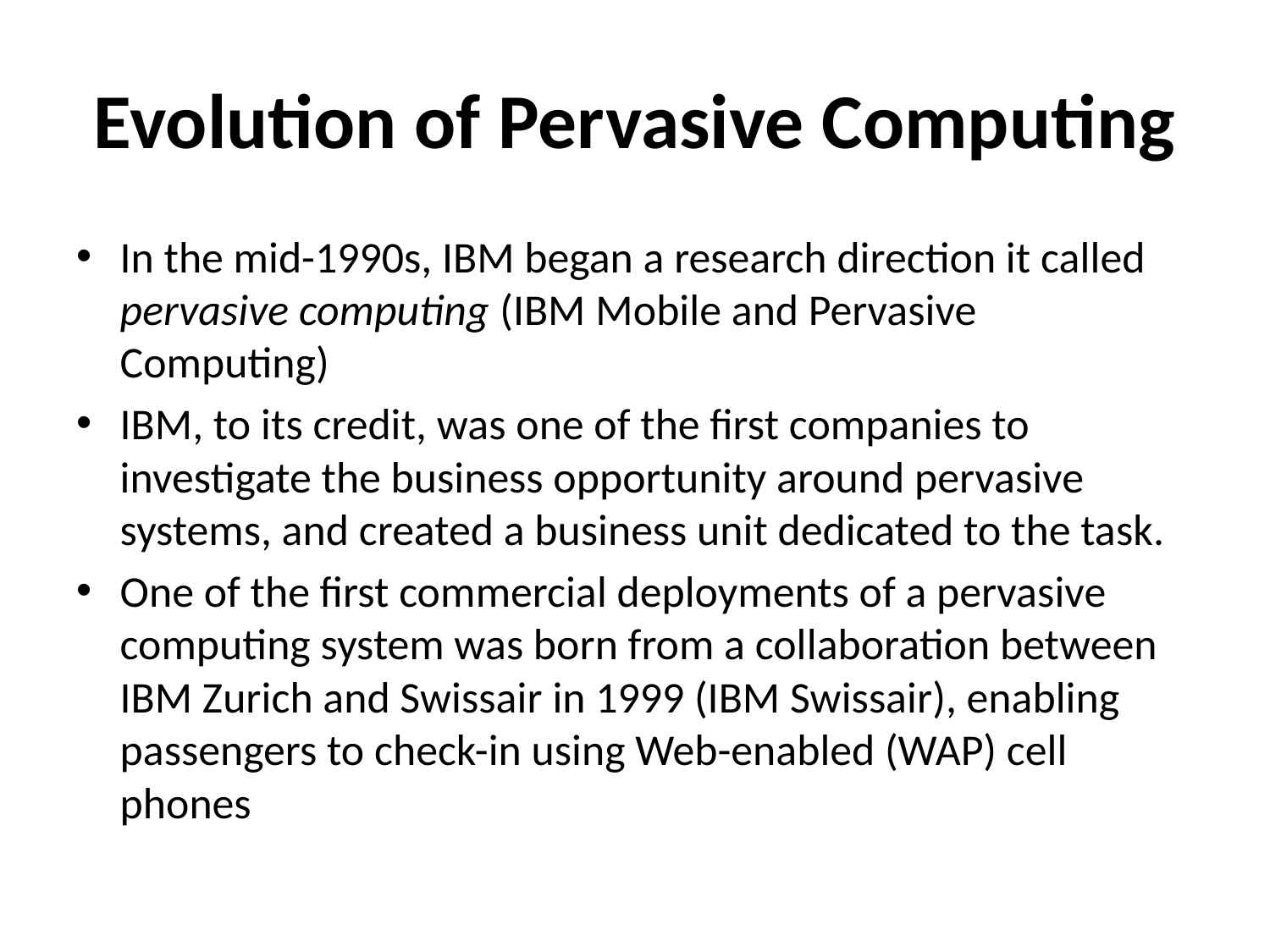

# Evolution of Pervasive Computing
In the mid-1990s, IBM began a research direction it called pervasive computing (IBM Mobile and Pervasive Computing)
IBM, to its credit, was one of the first companies to investigate the business opportunity around pervasive systems, and created a business unit dedicated to the task.
One of the first commercial deployments of a pervasive computing system was born from a collaboration between IBM Zurich and Swissair in 1999 (IBM Swissair), enabling passengers to check-in using Web-enabled (WAP) cell phones